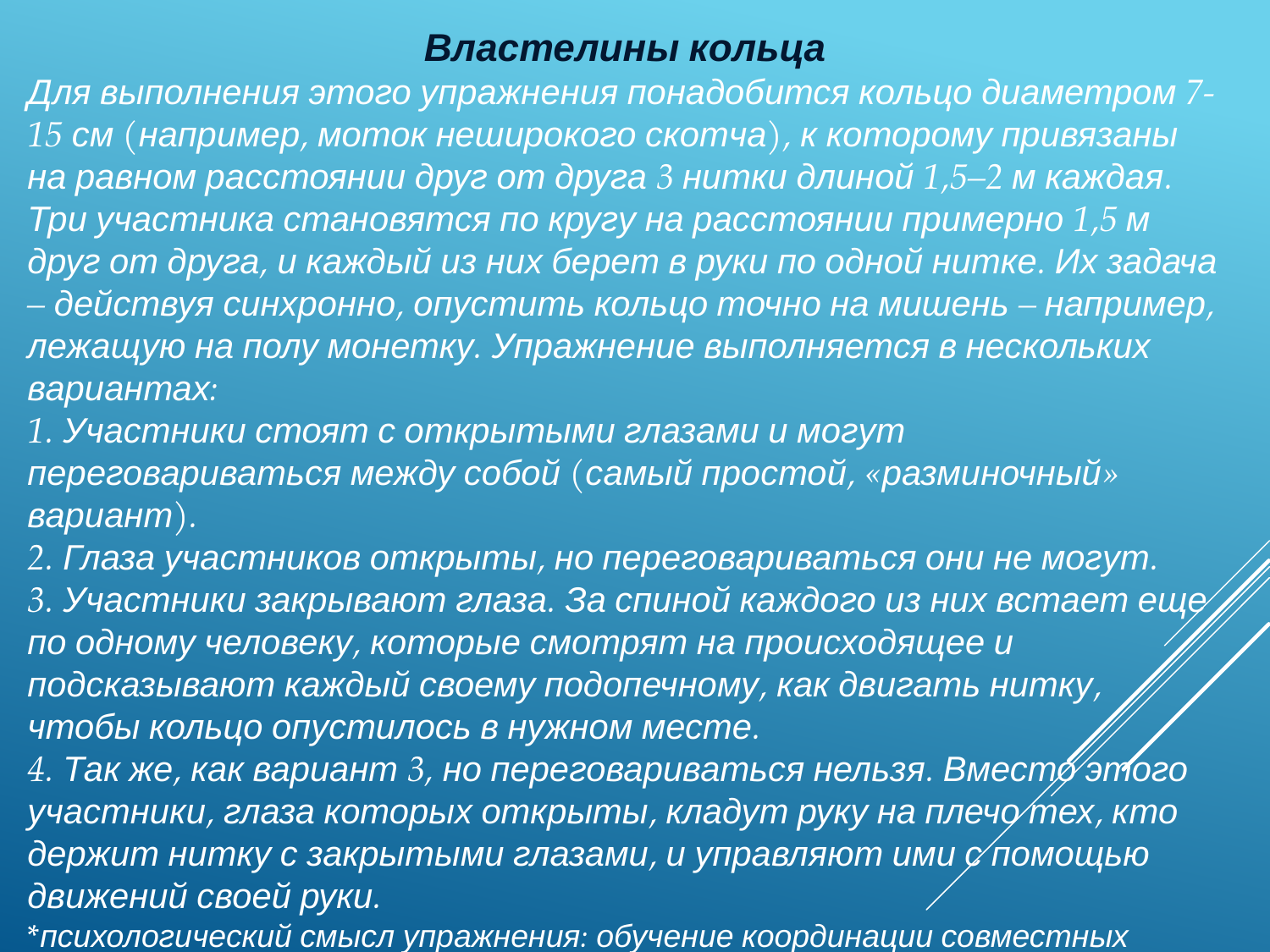

Властелины кольца
Для выполнения этого упражнения понадобится кольцо диаметром 7-15 см (например, моток неширокого скотча), к которому привязаны на равном расстоянии друг от друга 3 нитки длиной 1,5–2 м каждая. Три участника становятся по кругу на расстоянии примерно 1,5 м друг от друга, и каждый из них берет в руки по одной нитке. Их задача – действуя синхронно, опустить кольцо точно на мишень – например, лежащую на полу монетку. Упражнение выполняется в нескольких вариантах:
1. Участники стоят с открытыми глазами и могут переговариваться между собой (самый простой, «разминочный» вариант).
2. Глаза участников открыты, но переговариваться они не могут.
3. Участники закрывают глаза. За спиной каждого из них встает еще по одному человеку, которые смотрят на происходящее и подсказывают каждый своему подопечному, как двигать нитку, чтобы кольцо опустилось в нужном месте.
4. Так же, как вариант 3, но переговариваться нельзя. Вместо этого участники, глаза которых открыты, кладут руку на плечо тех, кто держит нитку с закрытыми глазами, и управляют ими с помощью движений своей руки.
*психологический смысл упражнения: обучение координации совместных действий, поиску способов коллективного решения необычной проблемы, а также обмену информацией при ограниченности средств для этого.